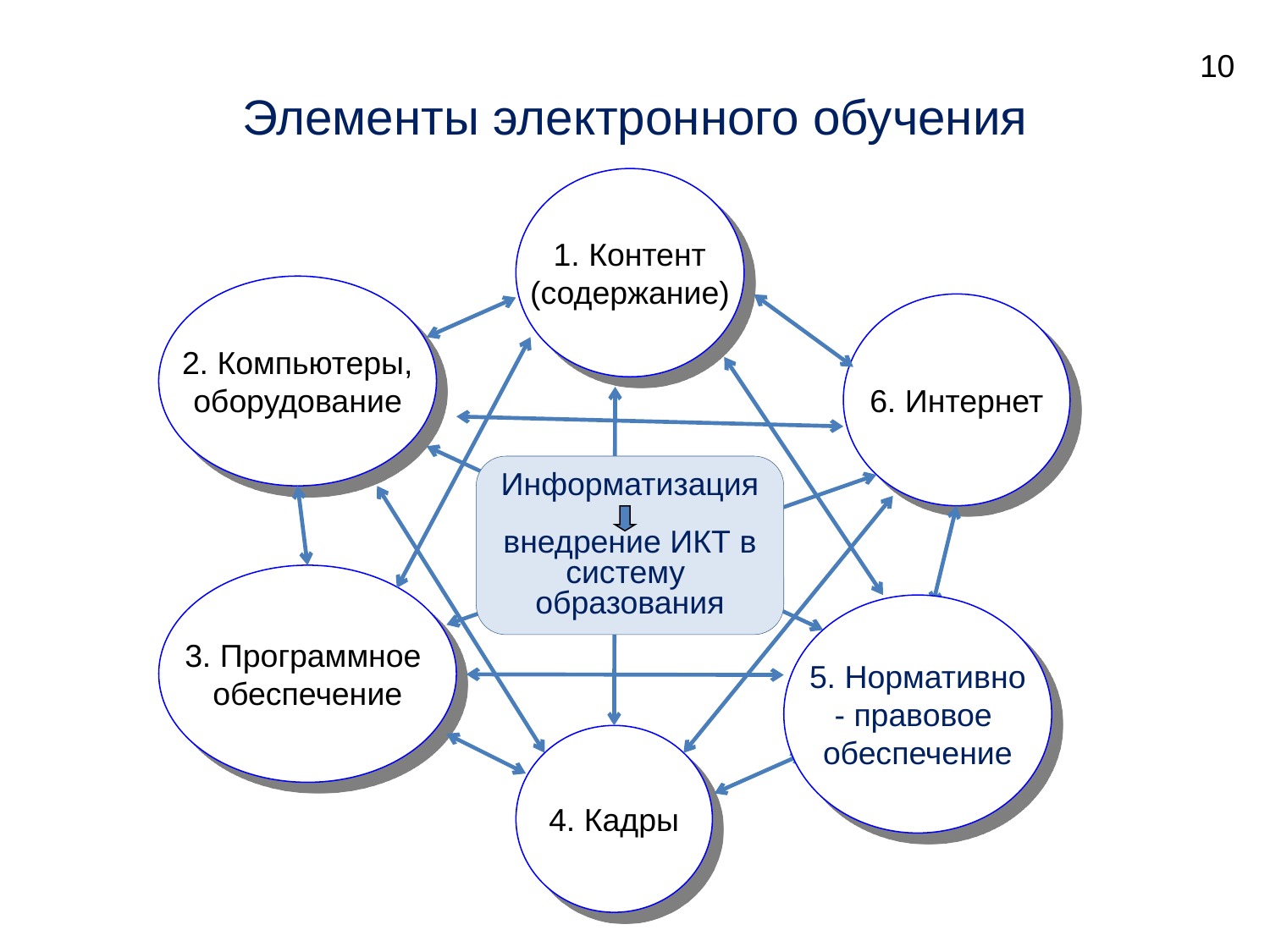

10
Элементы электронного обучения
1. Контент
(содержание)
2. Компьютеры,
оборудование
6. Интернет
Информатизация

внедрение ИКТ в систему  образования

3. Программное
обеспечение

5. Нормативно
- правовое
обеспечение

4. Кадры